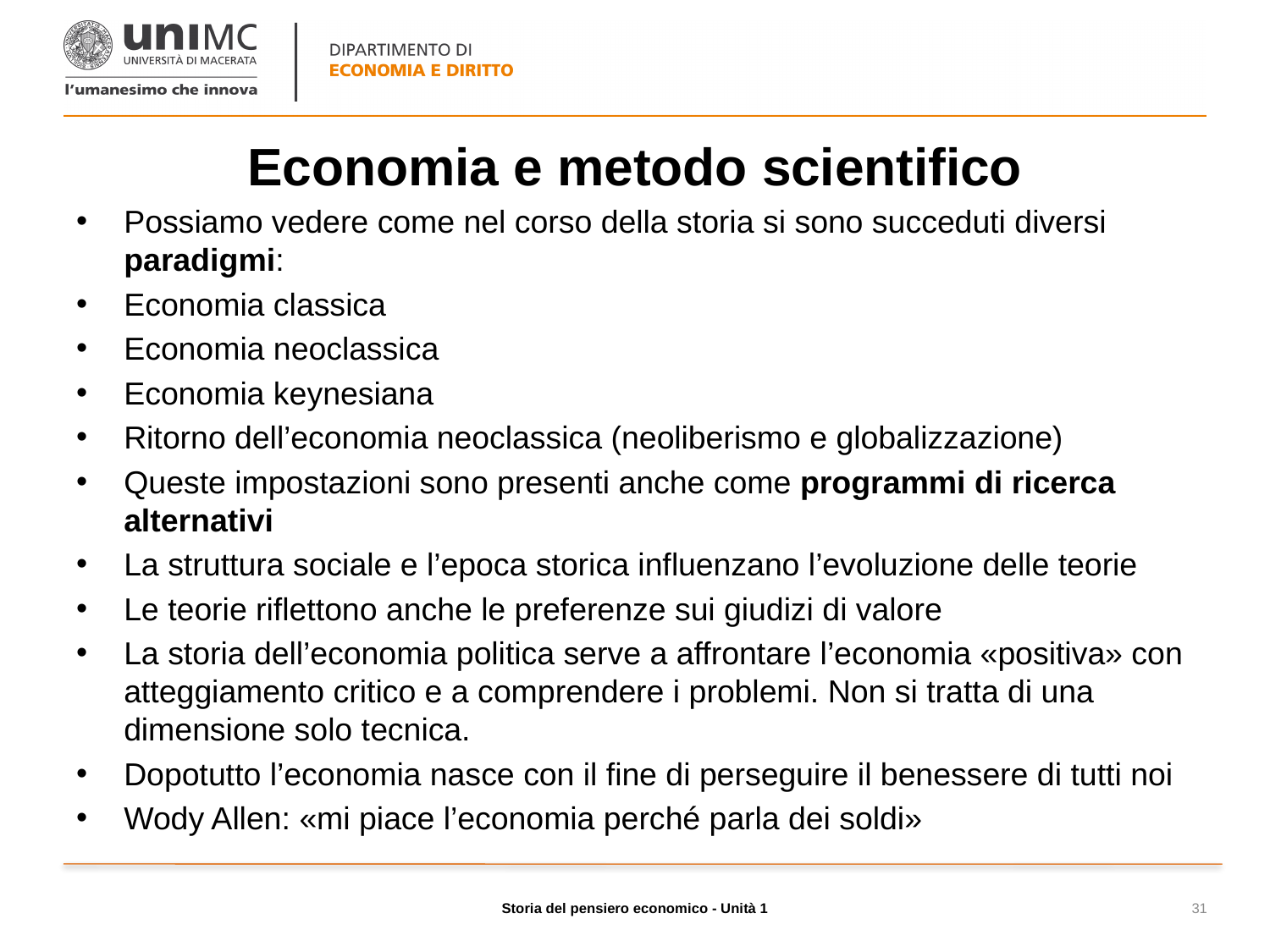

# Economia e metodo scientifico
Possiamo vedere come nel corso della storia si sono succeduti diversi paradigmi:
Economia classica
Economia neoclassica
Economia keynesiana
Ritorno dell’economia neoclassica (neoliberismo e globalizzazione)
Queste impostazioni sono presenti anche come programmi di ricerca alternativi
La struttura sociale e l’epoca storica influenzano l’evoluzione delle teorie
Le teorie riflettono anche le preferenze sui giudizi di valore
La storia dell’economia politica serve a affrontare l’economia «positiva» con atteggiamento critico e a comprendere i problemi. Non si tratta di una dimensione solo tecnica.
Dopotutto l’economia nasce con il fine di perseguire il benessere di tutti noi
Wody Allen: «mi piace l’economia perché parla dei soldi»
Storia del pensiero economico - Unità 1
31